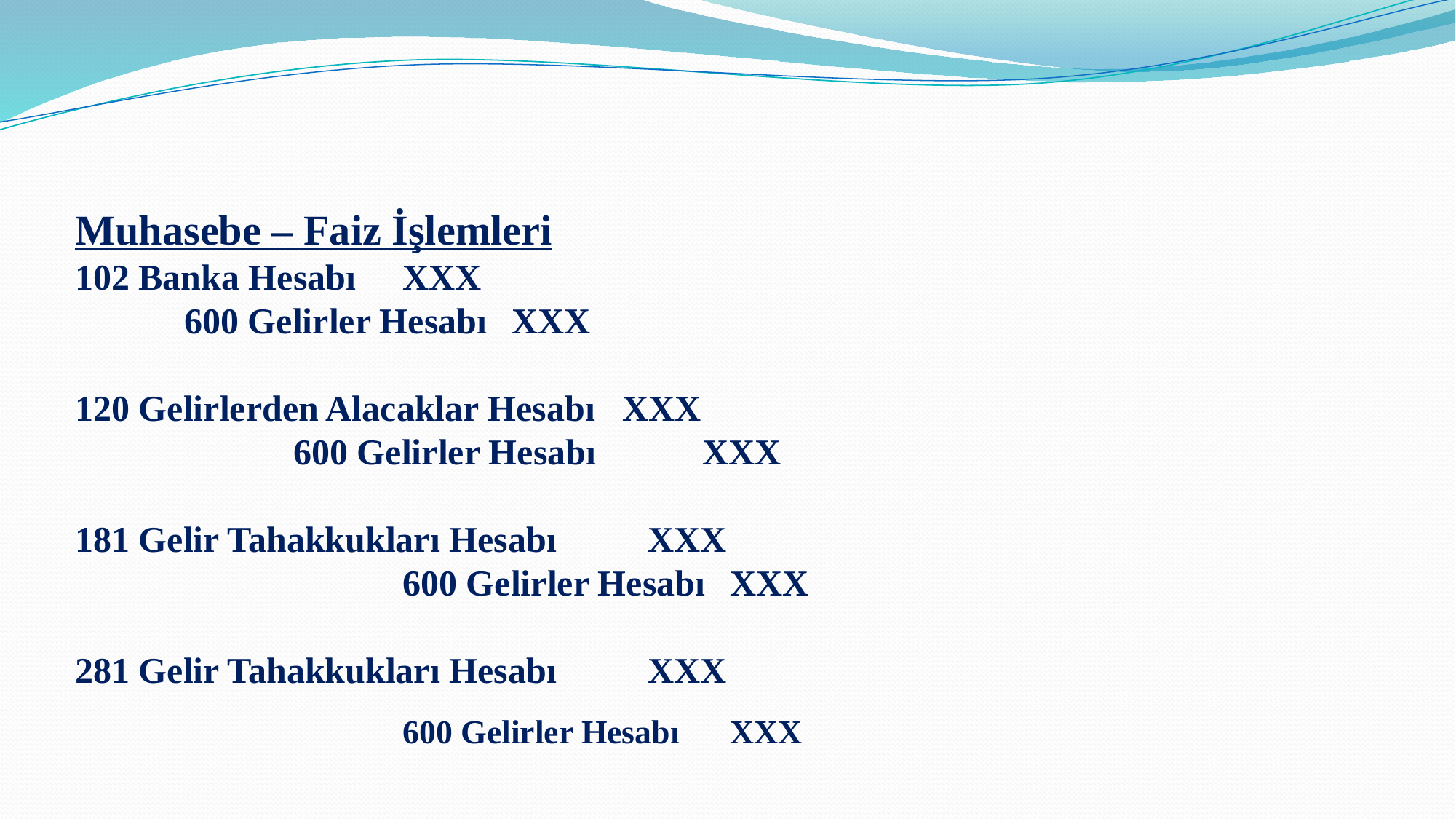

Muhasebe – Faiz İşlemleri
102 Banka Hesabı	XXX
 	600 Gelirler Hesabı	XXX

120 Gelirlerden Alacaklar Hesabı   XXX
		600 Gelirler Hesabı	         XXX

181 Gelir Tahakkukları Hesabı	   XXX
			600 Gelirler Hesabı	XXX

281 Gelir Tahakkukları Hesabı	   XXX
			600 Gelirler Hesabı	XXX